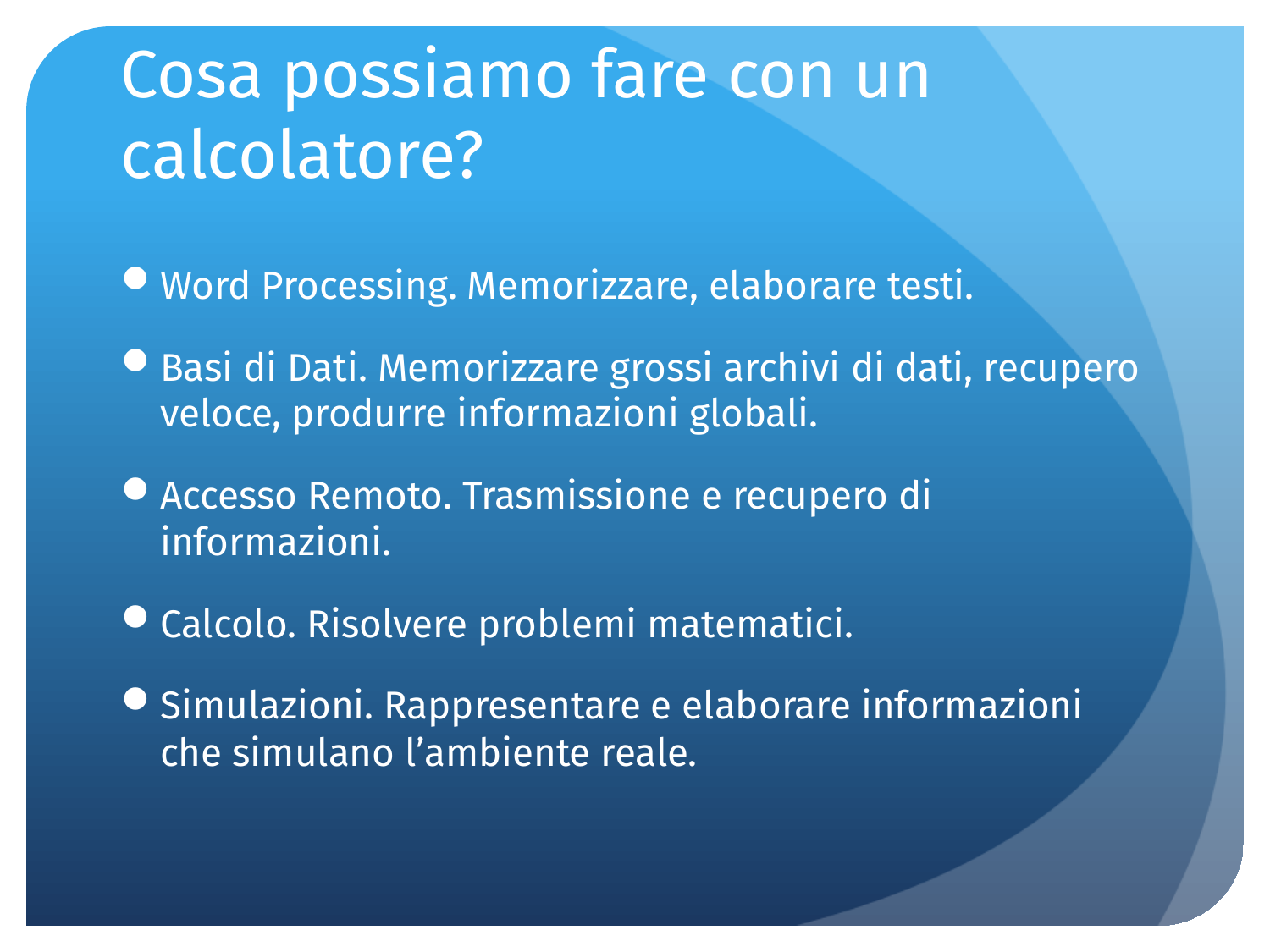

# Cosa possiamo fare con un calcolatore?
Word Processing. Memorizzare, elaborare testi.
Basi di Dati. Memorizzare grossi archivi di dati, recupero veloce, produrre informazioni globali.
Accesso Remoto. Trasmissione e recupero di informazioni.
Calcolo. Risolvere problemi matematici.
Simulazioni. Rappresentare e elaborare informazioni che simulano l’ambiente reale.